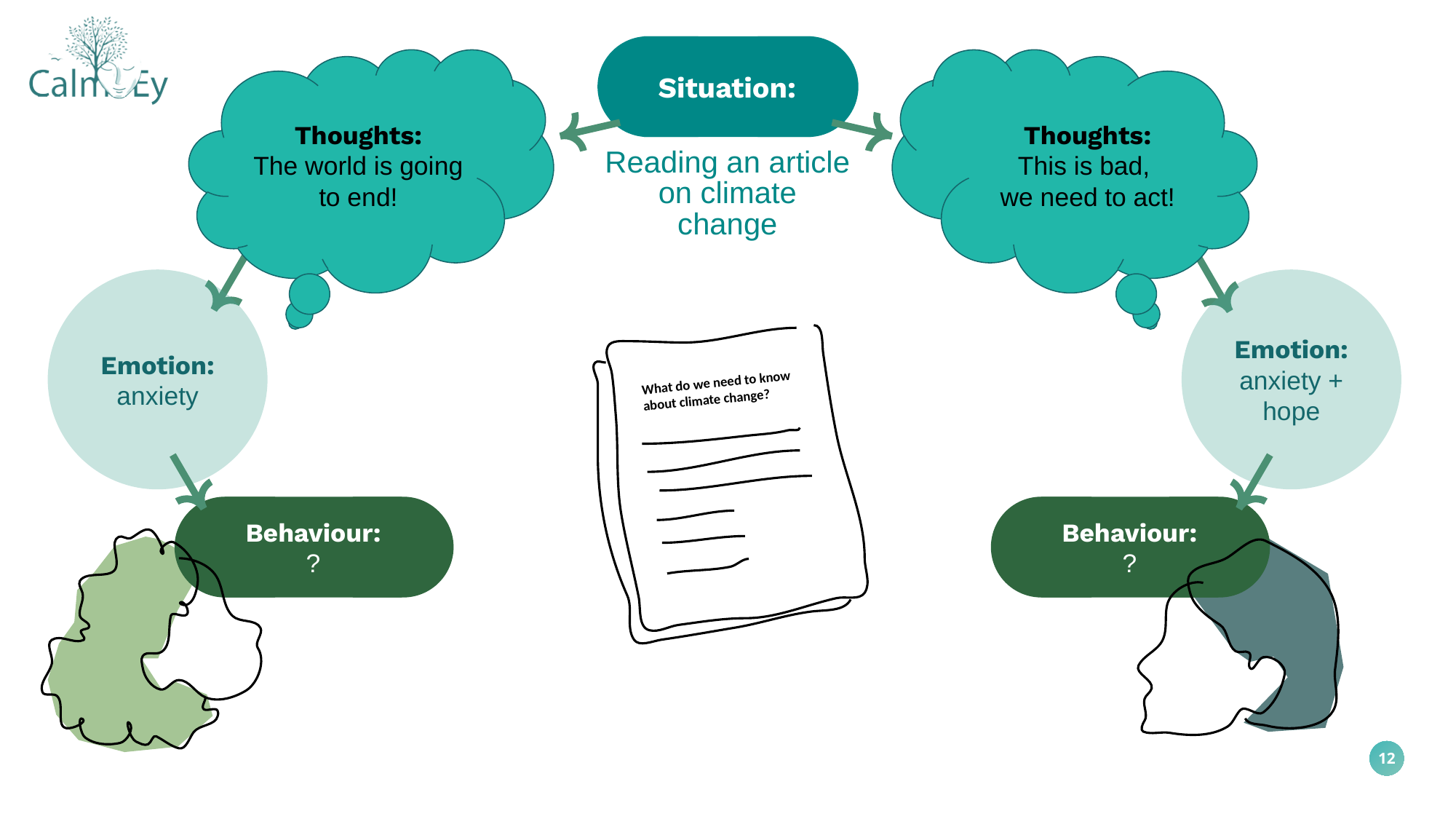

Situation:
Thoughts:
The world is going to end!
Thoughts:
This is bad,
we need to act!

Reading an article on climate change

Emotion:
anxiety

Emotion:
anxiety + hope

What do we need to know about climate change?

Behaviour:
?

Behaviour:
?